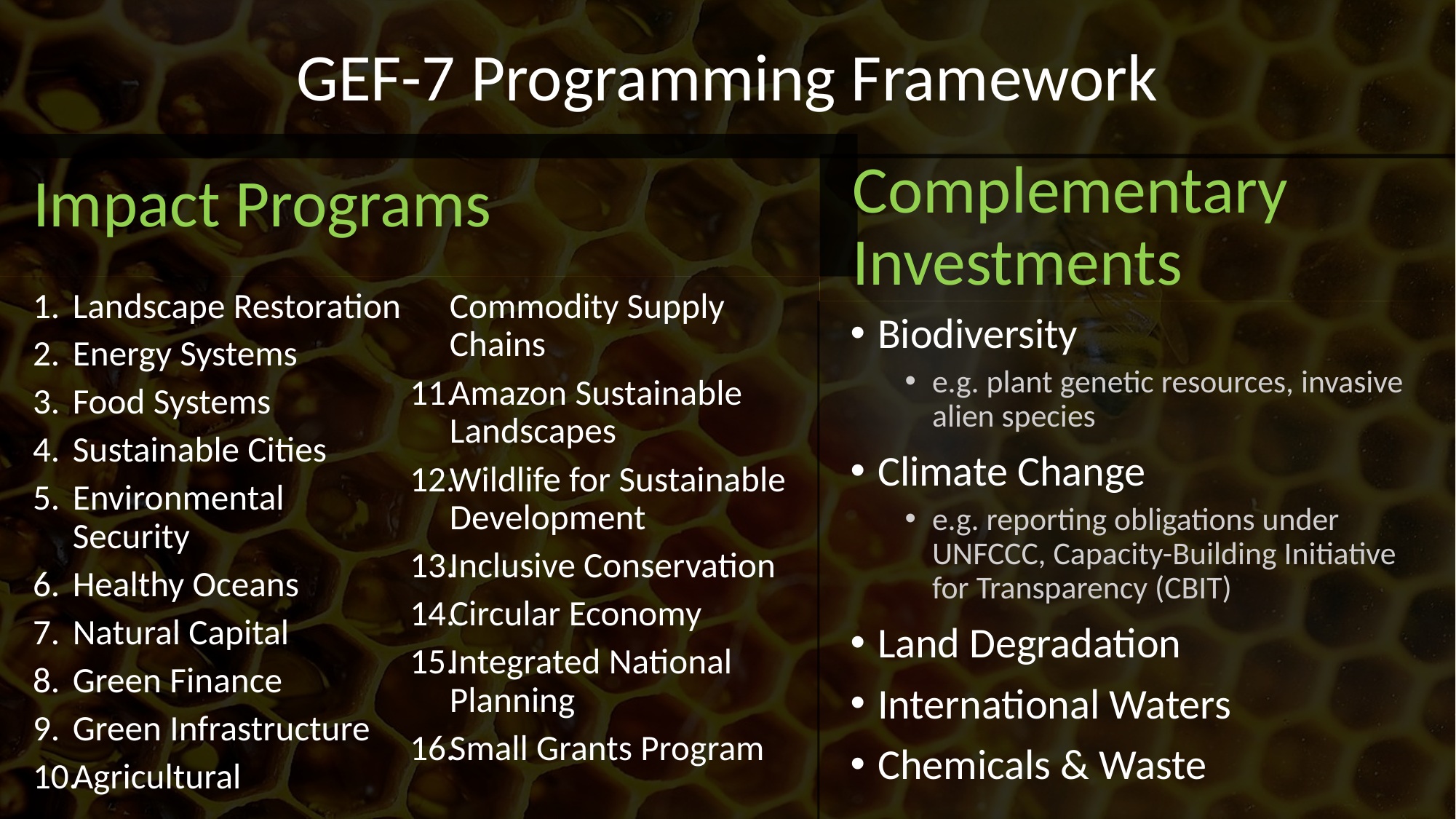

# GEF-7 Programming Framework
Impact Programs
Complementary Investments
Landscape Restoration
Energy Systems
Food Systems
Sustainable Cities
Environmental Security
Healthy Oceans
Natural Capital
Green Finance
Green Infrastructure
Agricultural Commodity Supply Chains
Amazon Sustainable Landscapes
Wildlife for Sustainable Development
Inclusive Conservation
Circular Economy
Integrated National Planning
Small Grants Program
Biodiversity
e.g. plant genetic resources, invasive alien species
Climate Change
e.g. reporting obligations under UNFCCC, Capacity-Building Initiative for Transparency (CBIT)
Land Degradation
International Waters
Chemicals & Waste